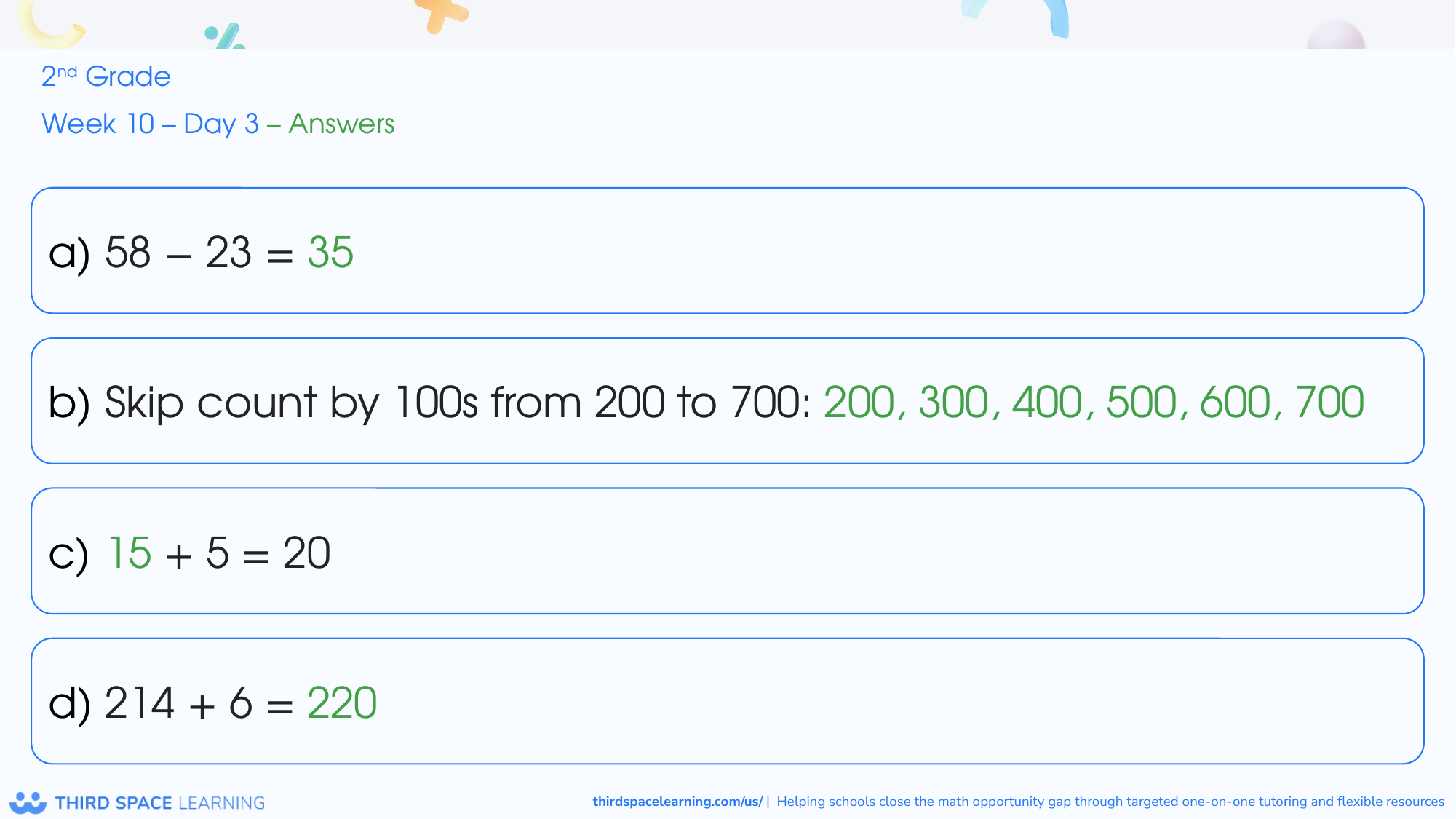

2nd Grade
Week 10 – Day 3 – Answers
58 − 23 = 35
Skip count by 100s from 200 to 700: 200, 300, 400, 500, 600, 700
15 + 5 = 20
214 + 6 = 220